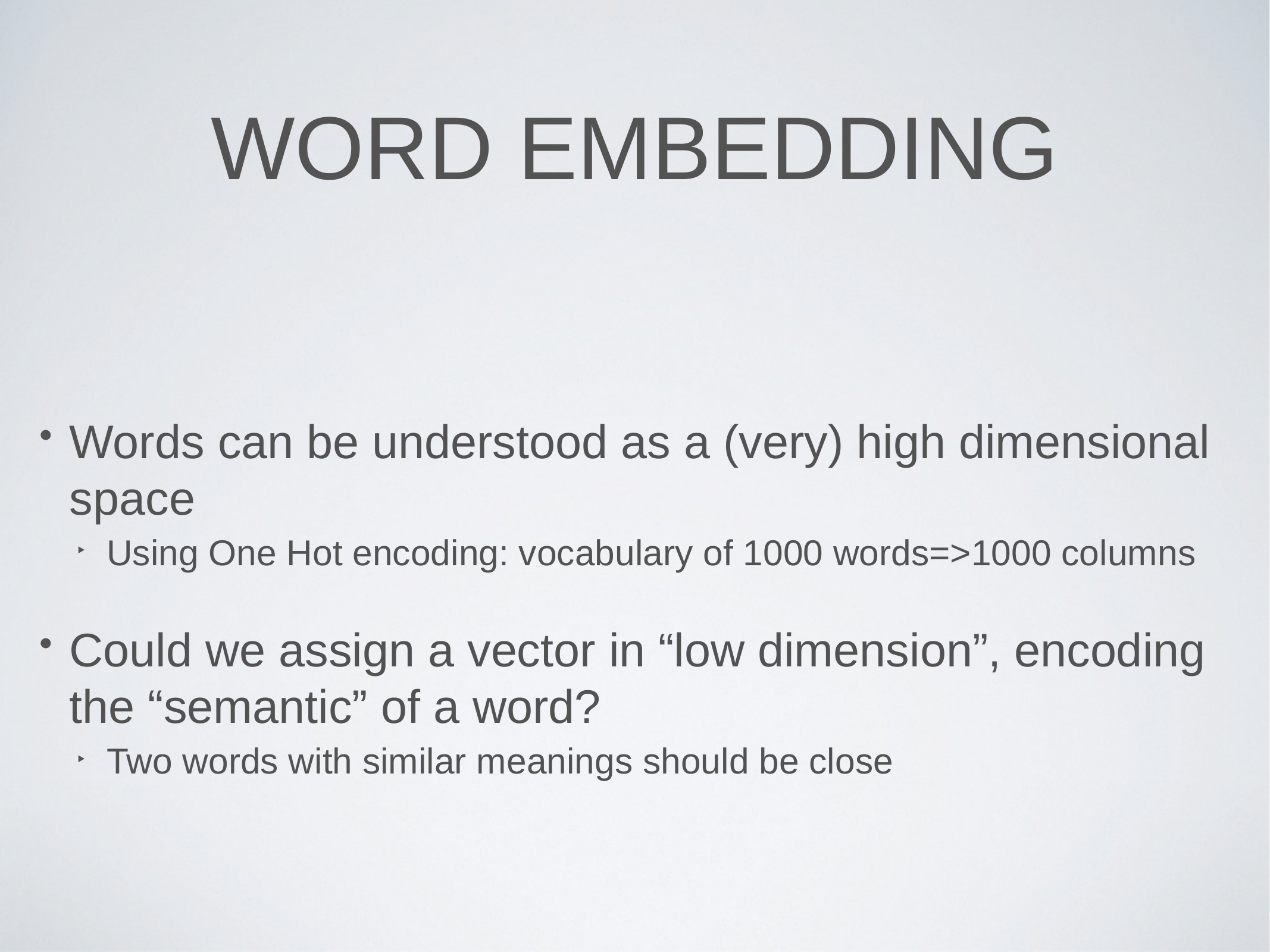

# Word embedding
Words can be understood as a (very) high dimensional space
Using One Hot encoding: vocabulary of 1000 words=>1000 columns
Could we assign a vector in “low dimension”, encoding the “semantic” of a word?
Two words with similar meanings should be close
55